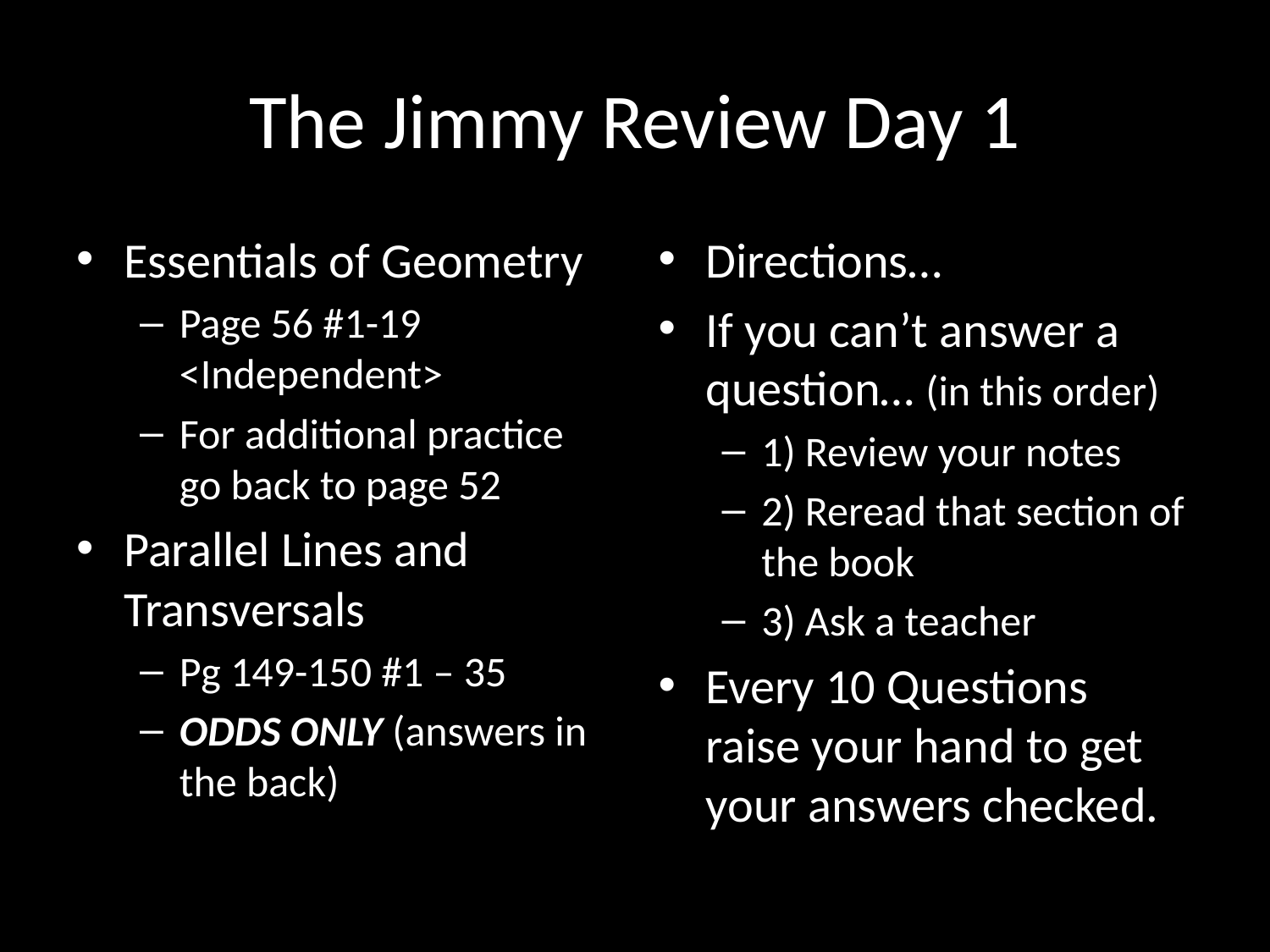

# The Jimmy Review Day 1
Essentials of Geometry
Page 56 #1-19 <Independent>
For additional practice go back to page 52
Parallel Lines and Transversals
Pg 149-150 #1 – 35
ODDS ONLY (answers in the back)

Directions…
If you can’t answer a question… (in this order)
1) Review your notes
2) Reread that section of the book
3) Ask a teacher
Every 10 Questions raise your hand to get your answers checked.